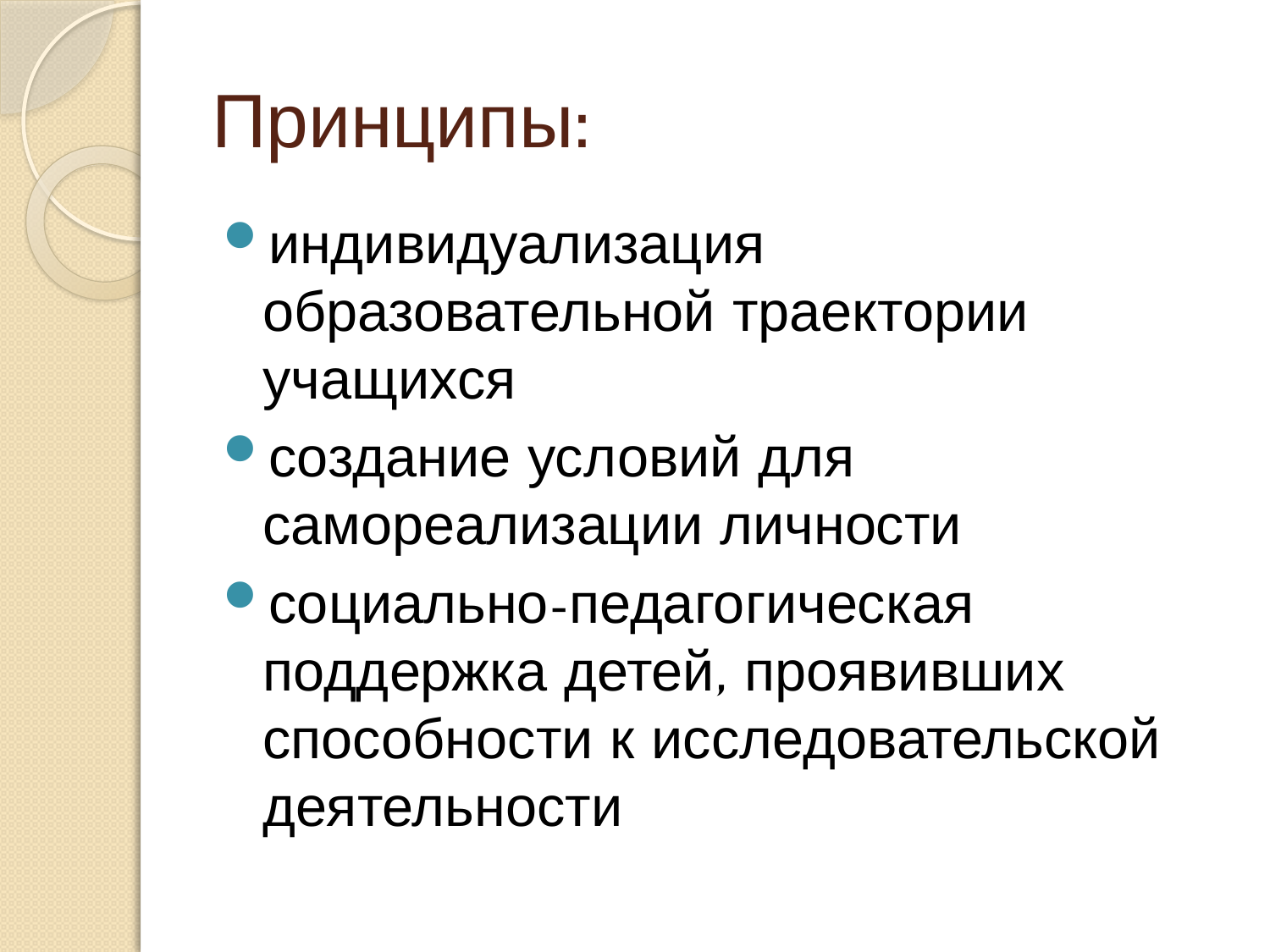

# Принципы:
индивидуализация образовательной траектории учащихся
создание условий для самореализации личности
социально-педагогическая поддержка детей, проявивших способности к исследовательской деятельности